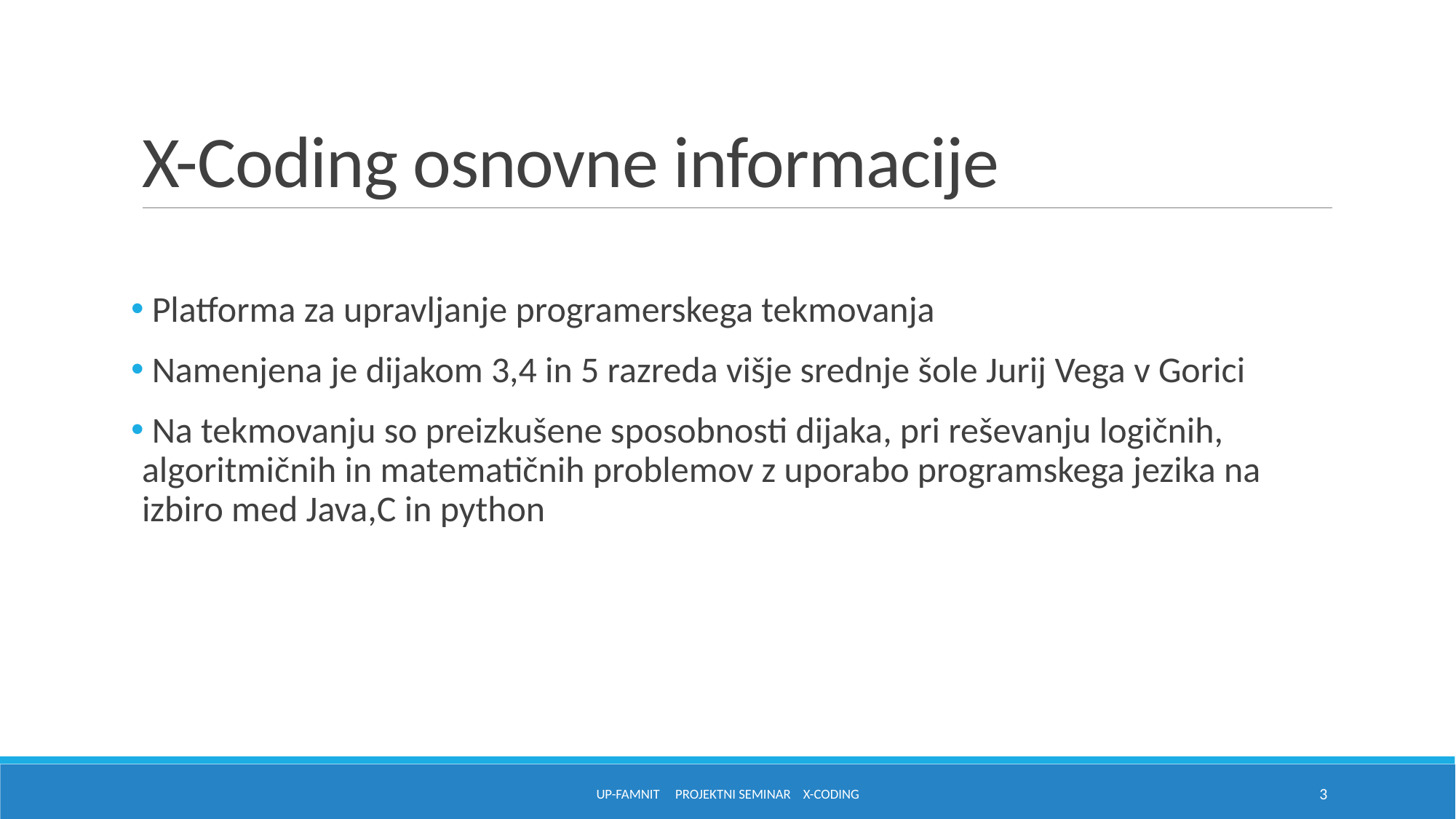

# X-Coding osnovne informacije

 Platforma za upravljanje programerskega tekmovanja
 Namenjena je dijakom 3,4 in 5 razreda višje srednje šole Jurij Vega v Gorici
 Na tekmovanju so preizkušene sposobnosti dijaka, pri reševanju logičnih, algoritmičnih in matematičnih problemov z uporabo programskega jezika na izbiro med Java,C in python

UP-FAMNIT     Projektni seminar    X-Coding
3